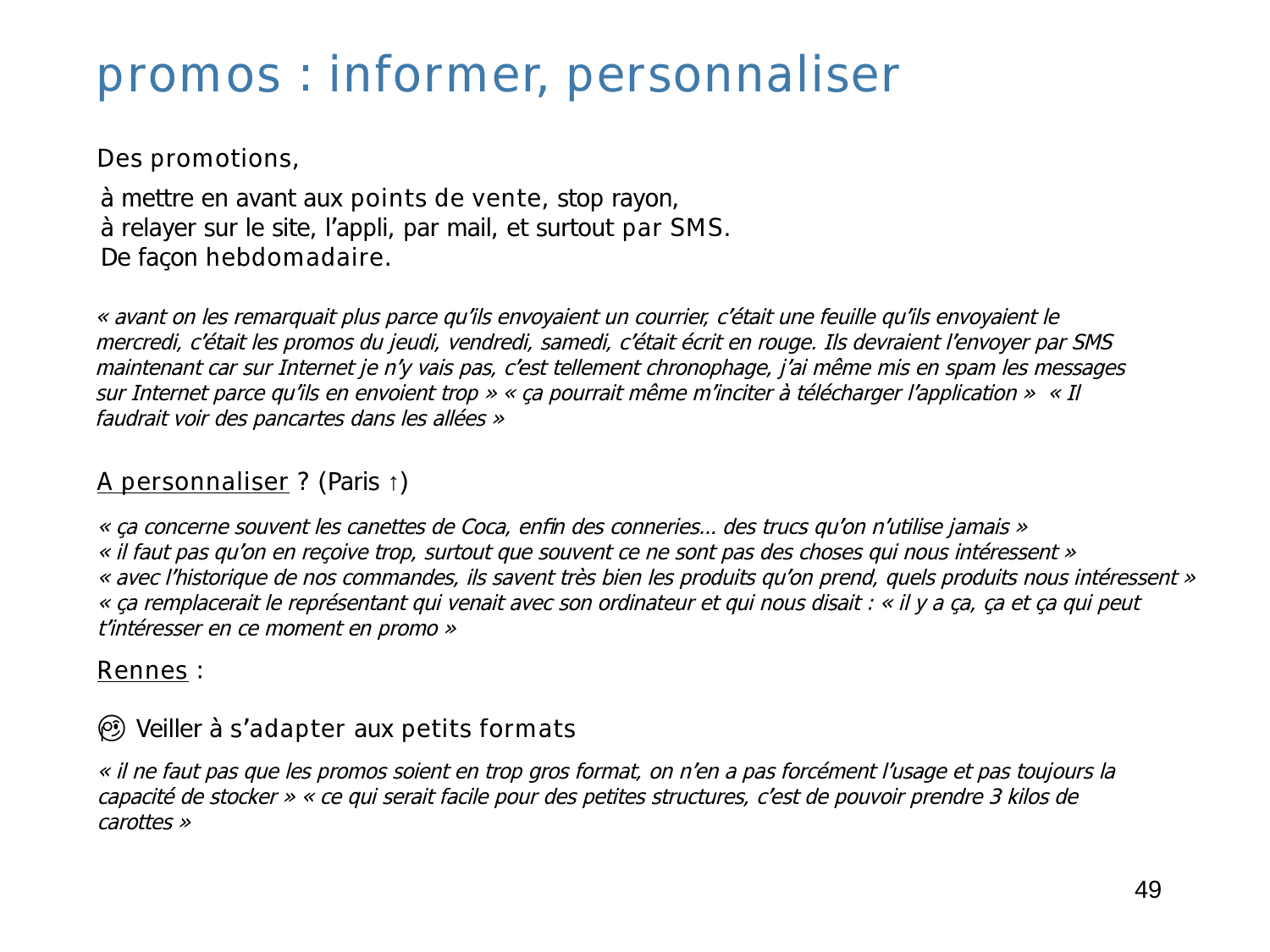

promos : informer, personnaliser
Des promotions,
à mettre en avant aux points de vente, stop rayon,
à relayer sur le site, l’appli, par mail, et surtout par SMS.
De façon hebdomadaire.
« avant on les remarquait plus parce qu’ils envoyaient un courrier, c’était une feuille qu’ils envoyaient le mercredi, c’était les promos du jeudi, vendredi, samedi, c’était écrit en rouge. Ils devraient l’envoyer par SMS maintenant car sur Internet je n’y vais pas, c’est tellement chronophage, j’ai même mis en spam les messages sur Internet parce qu’ils en envoient trop » « ça pourrait même m’inciter à télécharger l’application »  « Il faudrait voir des pancartes dans les allées »
A personnaliser ? (Paris ↑)
« ça concerne souvent les canettes de Coca, enfin des conneries… des trucs qu’on n’utilise jamais »
« il faut pas qu’on en reçoive trop, surtout que souvent ce ne sont pas des choses qui nous intéressent »
« avec l’historique de nos commandes, ils savent très bien les produits qu’on prend, quels produits nous intéressent »
« ça remplacerait le représentant qui venait avec son ordinateur et qui nous disait : « il y a ça, ça et ça qui peut t’intéresser en ce moment en promo »
Rennes :
🧐 Veiller à s’adapter aux petits formats
« il ne faut pas que les promos soient en trop gros format, on n’en a pas forcément l’usage et pas toujours la capacité de stocker » « ce qui serait facile pour des petites structures, c’est de pouvoir prendre 3 kilos de carottes »
49